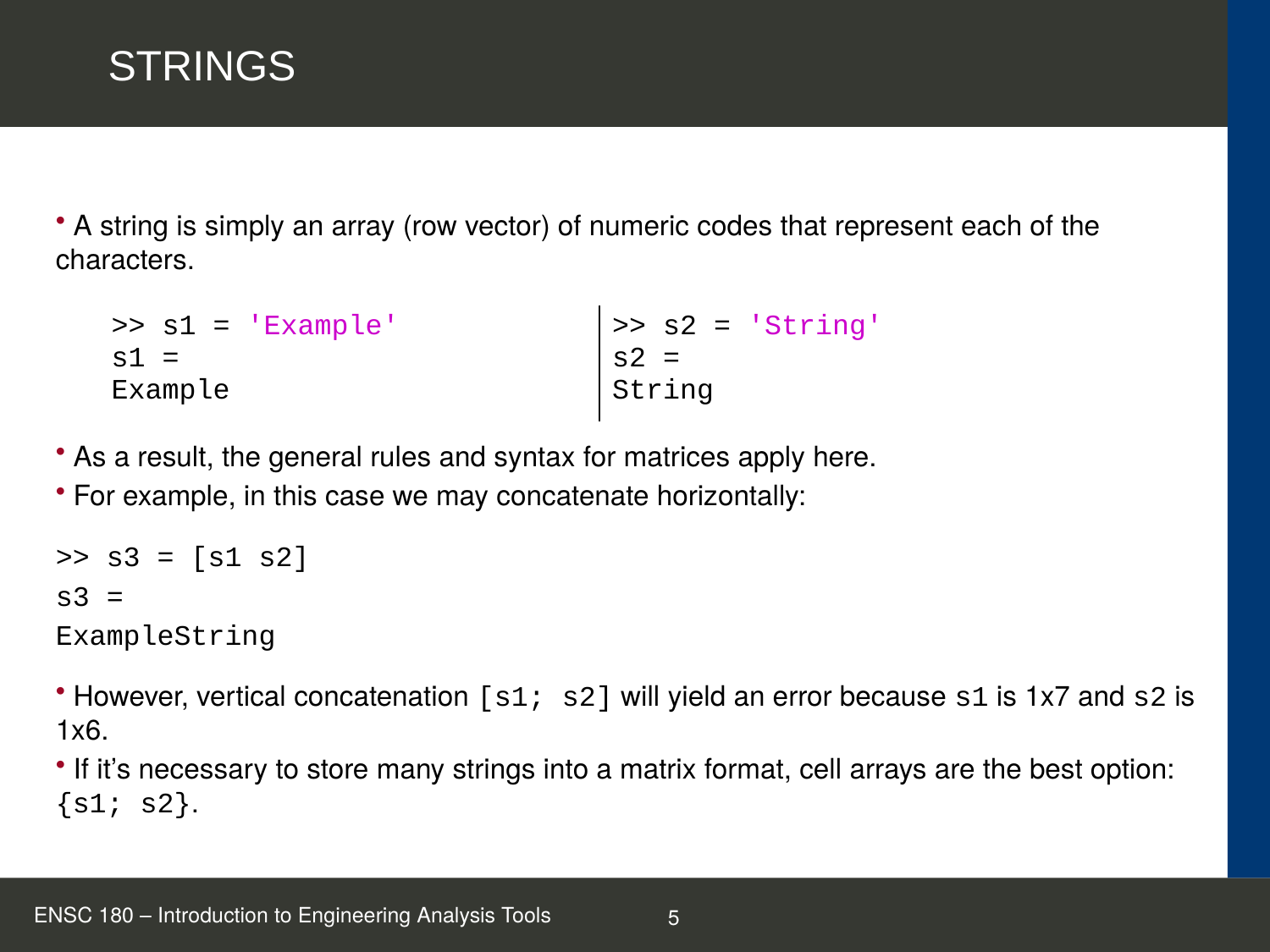

# STRINGS
 A string is simply an array (row vector) of numeric codes that represent each of the characters.

 As a result, the general rules and syntax for matrices apply here.
 For example, in this case we may concatenate horizontally:
>> s3 = [s1 s2]
s3 =
ExampleString
 However, vertical concatenation [s1; s2] will yield an error because s1 is 1x7 and s2 is 1x6.
 If it’s necessary to store many strings into a matrix format, cell arrays are the best option: {s1; s2}.
| >> s1 = 'Example' s1 = Example | >> s2 = 'String' s2 = String |
| --- | --- |
ENSC 180 – Introduction to Engineering Analysis Tools